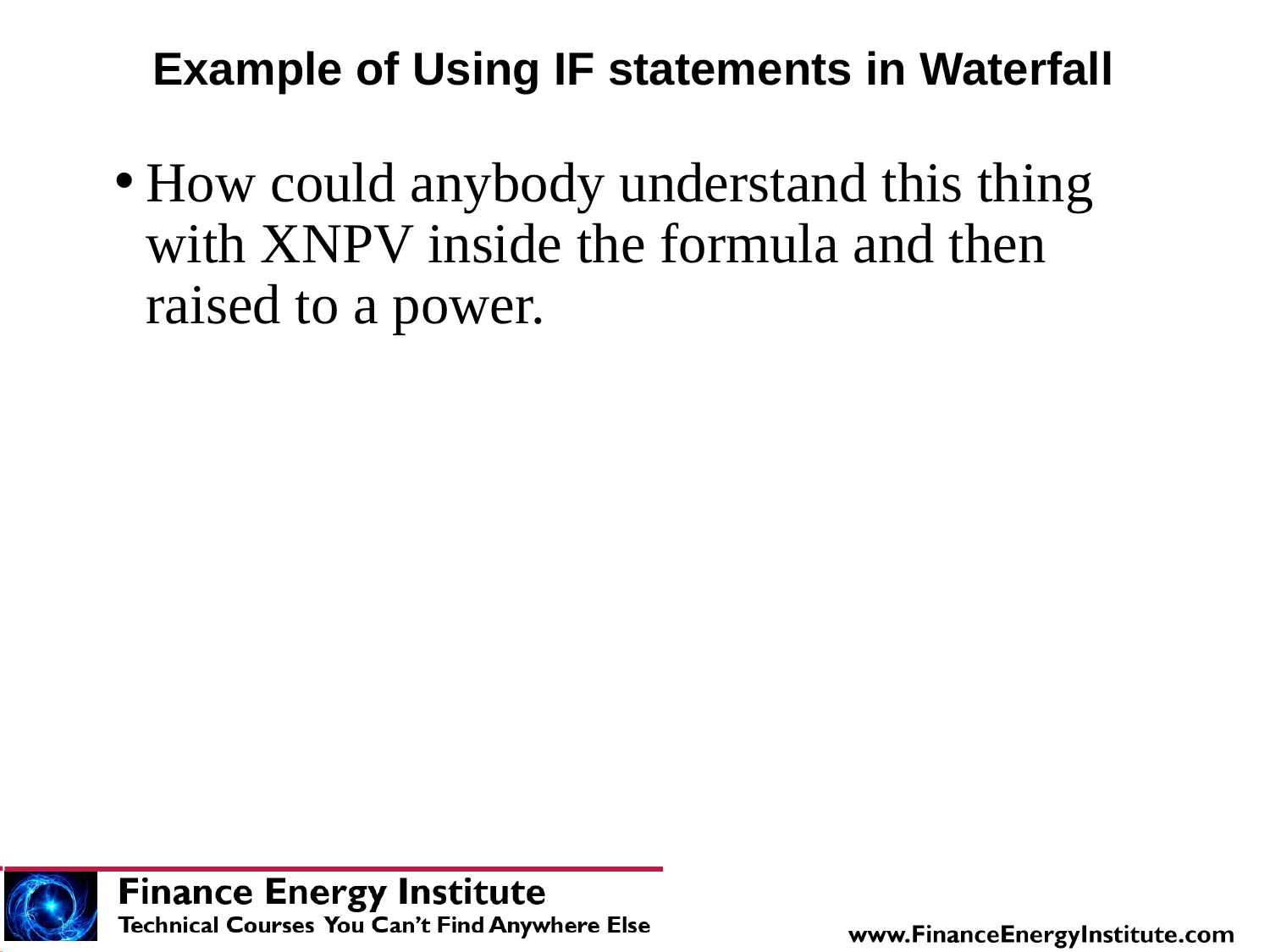

# Example of Using IF statements in Waterfall
How could anybody understand this thing with XNPV inside the formula and then raised to a power.